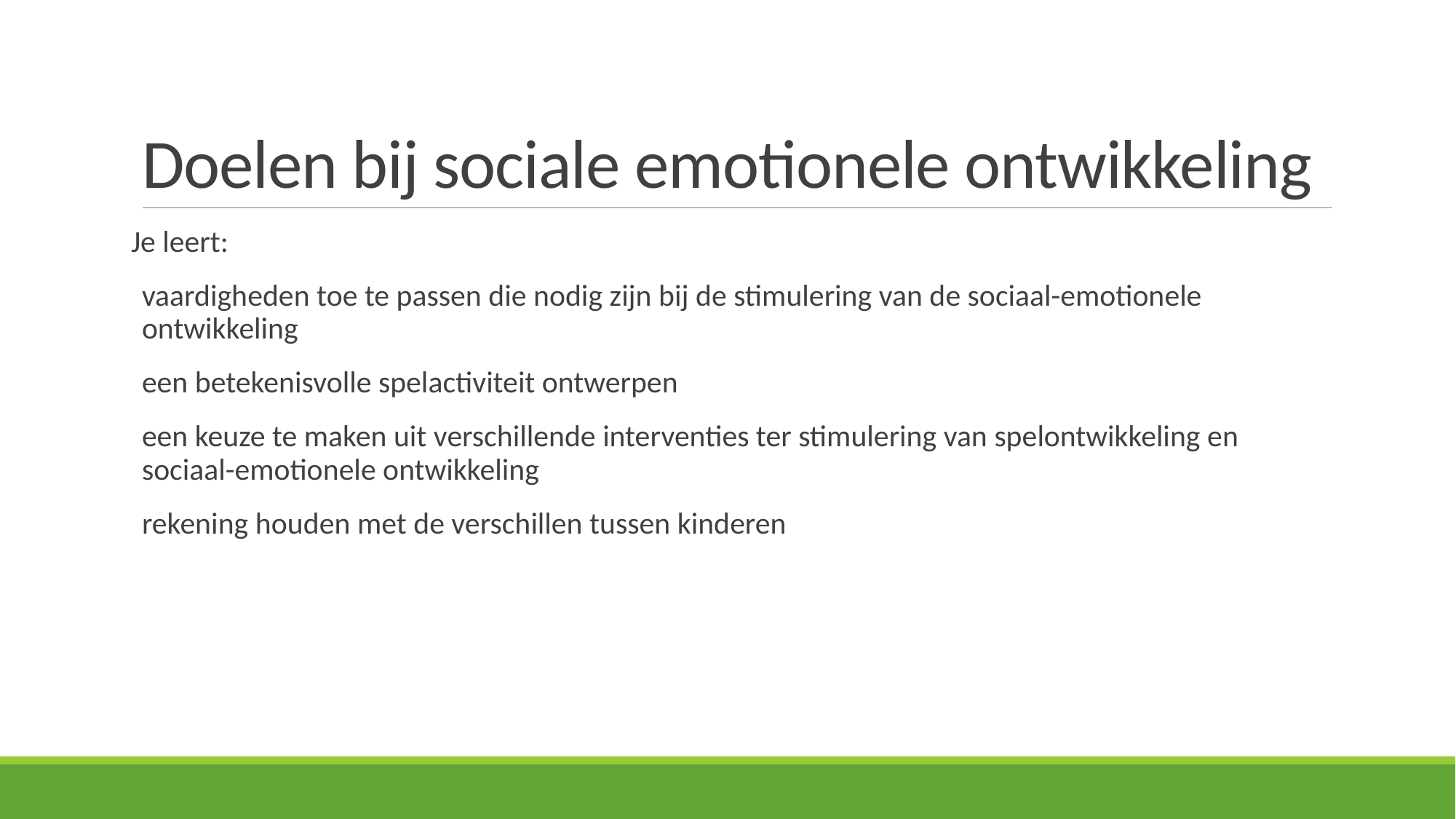

# Doelen bij sociale emotionele ontwikkeling
Je leert:
vaardigheden toe te passen die nodig zijn bij de stimulering van de sociaal-emotionele ontwikkeling
een betekenisvolle spelactiviteit ontwerpen
een keuze te maken uit verschillende interventies ter stimulering van spelontwikkeling en sociaal-emotionele ontwikkeling
rekening houden met de verschillen tussen kinderen